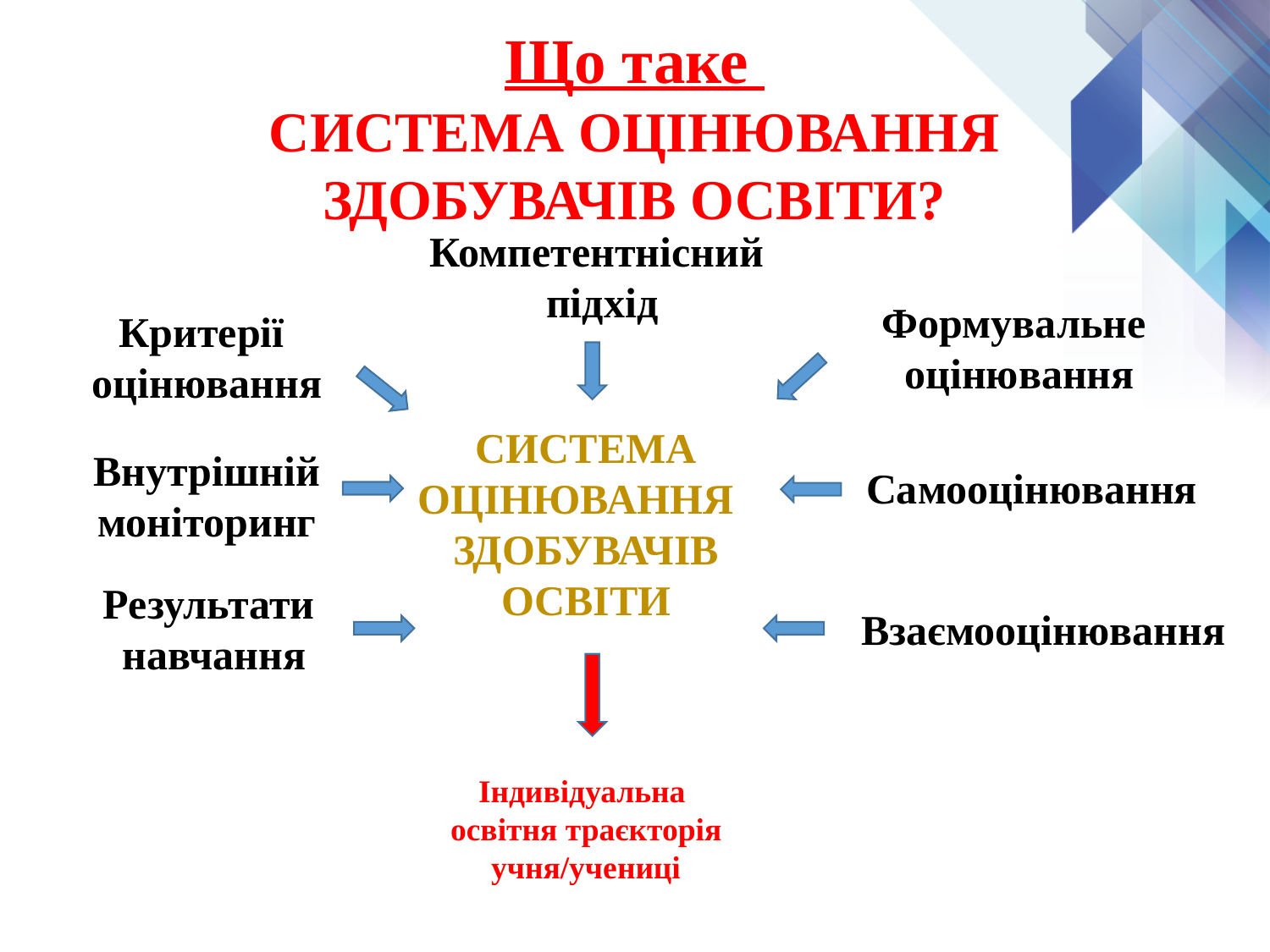

Що таке
СИСТЕМА ОЦІНЮВАННЯ ЗДОБУВАЧІВ ОСВІТИ?
Компетентнісний
підхід
Формувальне
оцінювання
Критерії
оцінювання

СИСТЕМА ОЦІНЮВАННЯ
ЗДОБУВАЧІВ ОСВІТИ
Внутрішній
моніторинг
Самооцінювання

Результати
навчання
Взаємооцінювання

Індивідуальна
освітня траєкторія
учня/учениці